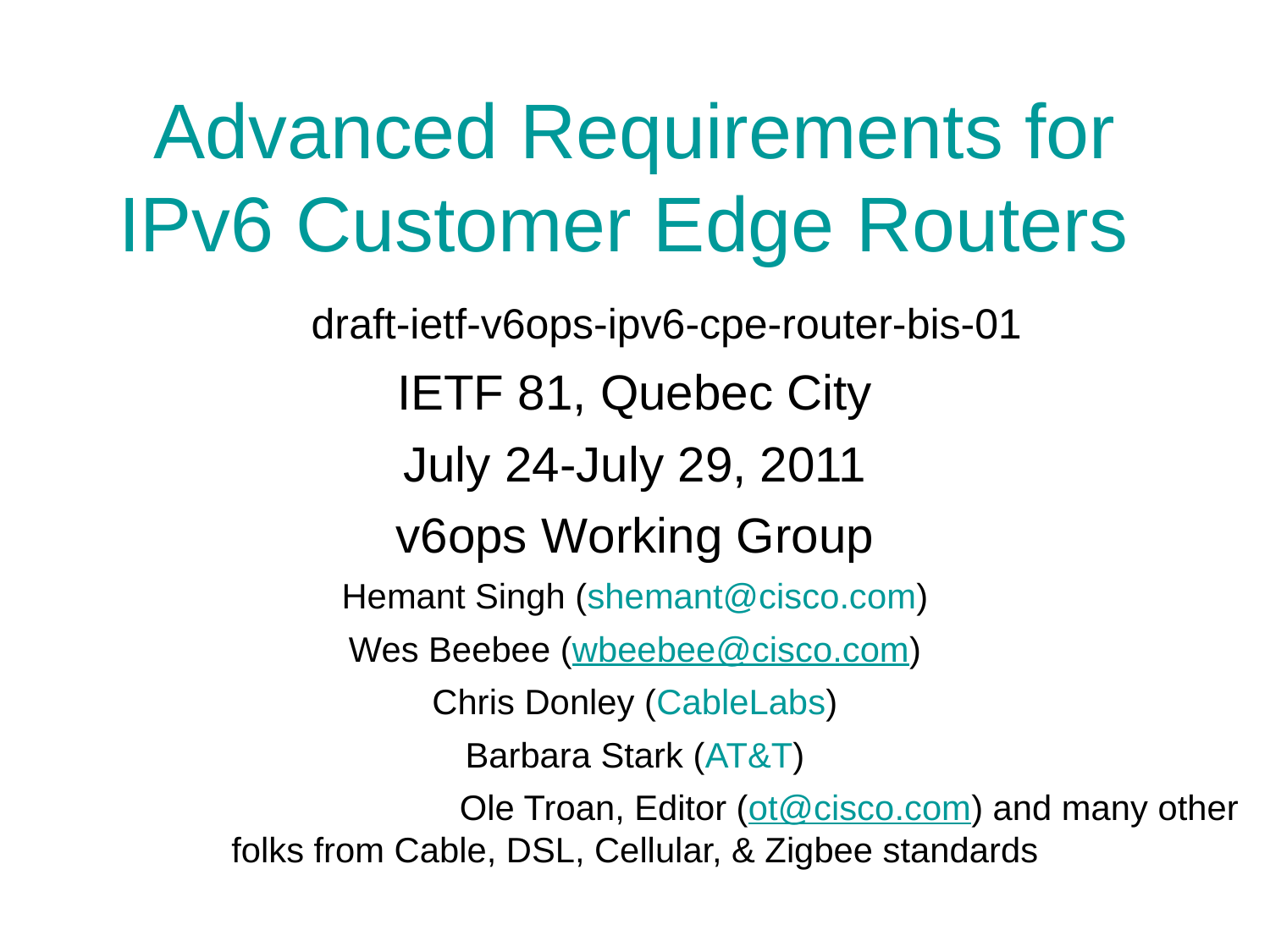

# Advanced Requirements for IPv6 Customer Edge Routers
draft-ietf-v6ops-ipv6-cpe-router-bis-01
IETF 81, Quebec City
July 24-July 29, 2011
v6ops Working Group
Hemant Singh (shemant@cisco.com)
Wes Beebee (wbeebee@cisco.com)
Chris Donley (CableLabs)
Barbara Stark (AT&T)
                                            Ole Troan, Editor (ot@cisco.com) and many other folks from Cable, DSL, Cellular, & Zigbee standards